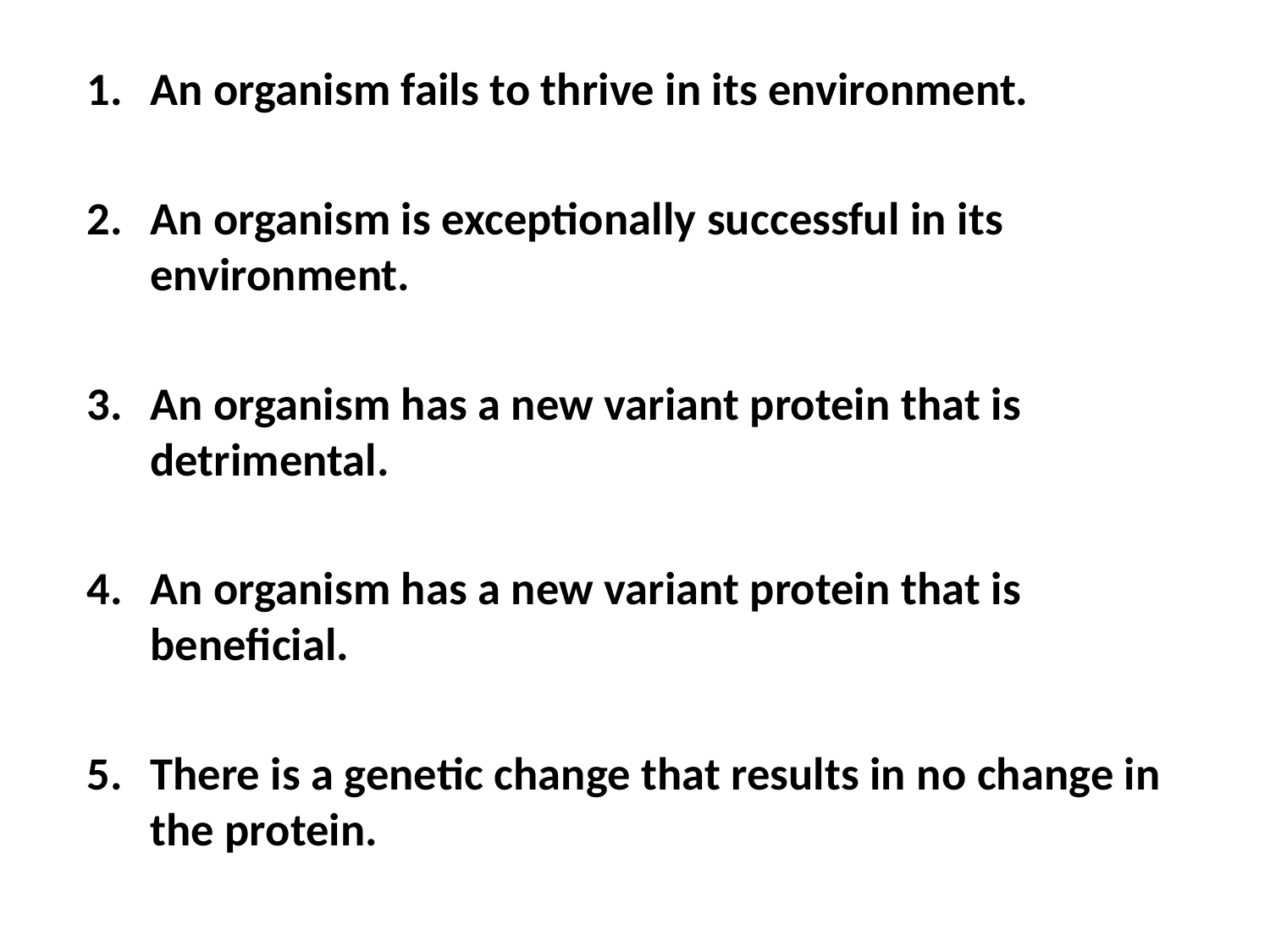

An organism fails to thrive in its environment.

An organism is exceptionally successful in its environment.

An organism has a new variant protein that is detrimental.

An organism has a new variant protein that is beneficial.

There is a genetic change that results in no change in the protein.